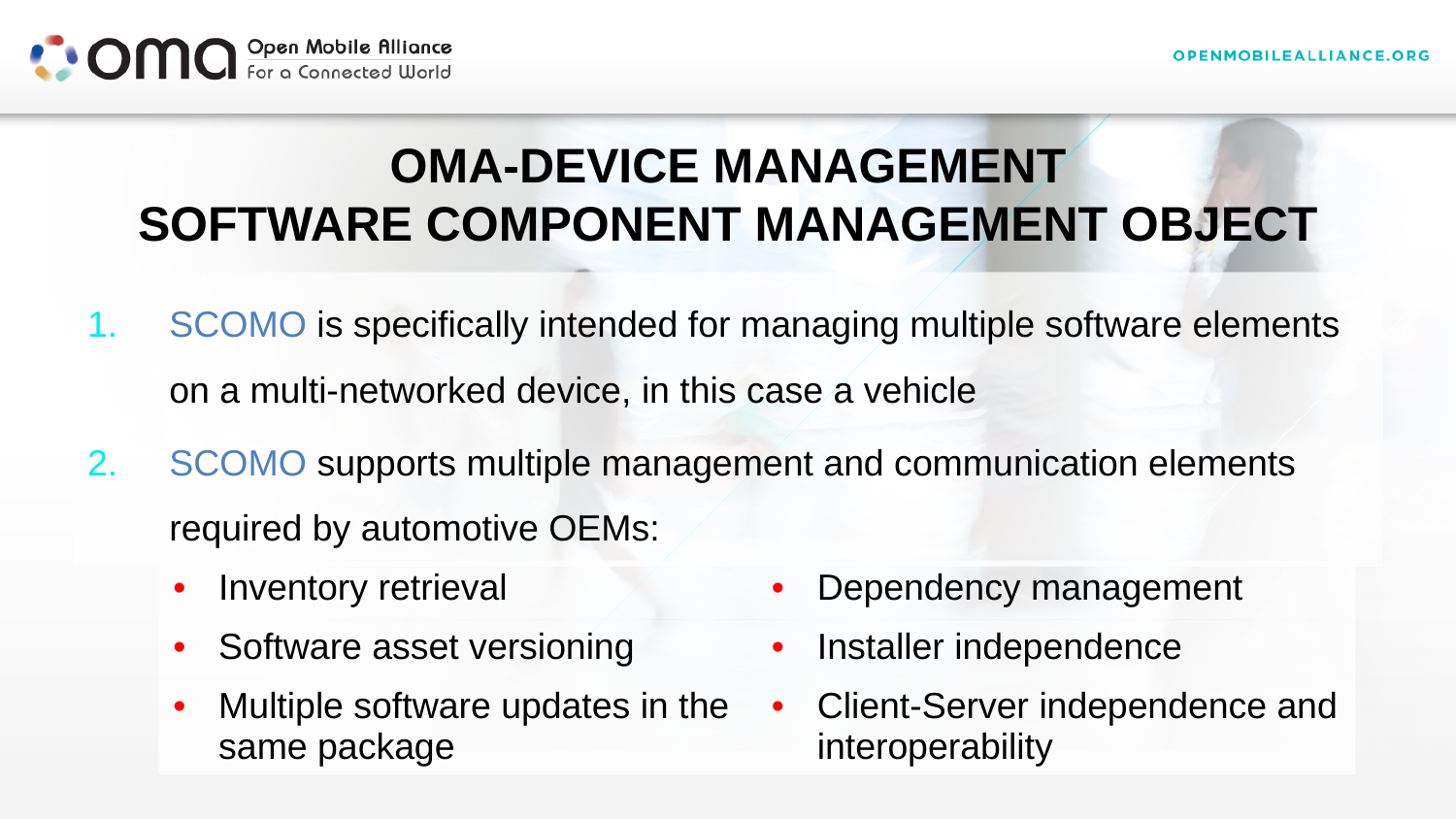

# OMA-Device Management Software Component Management Object
SCOMO is specifically intended for managing multiple software elements on a multi-networked device, in this case a vehicle
SCOMO supports multiple management and communication elements required by automotive OEMs:
| Inventory retrieval | Dependency management |
| --- | --- |
| Software asset versioning | Installer independence |
| Multiple software updates in the same package | Client-Server independence and interoperability |